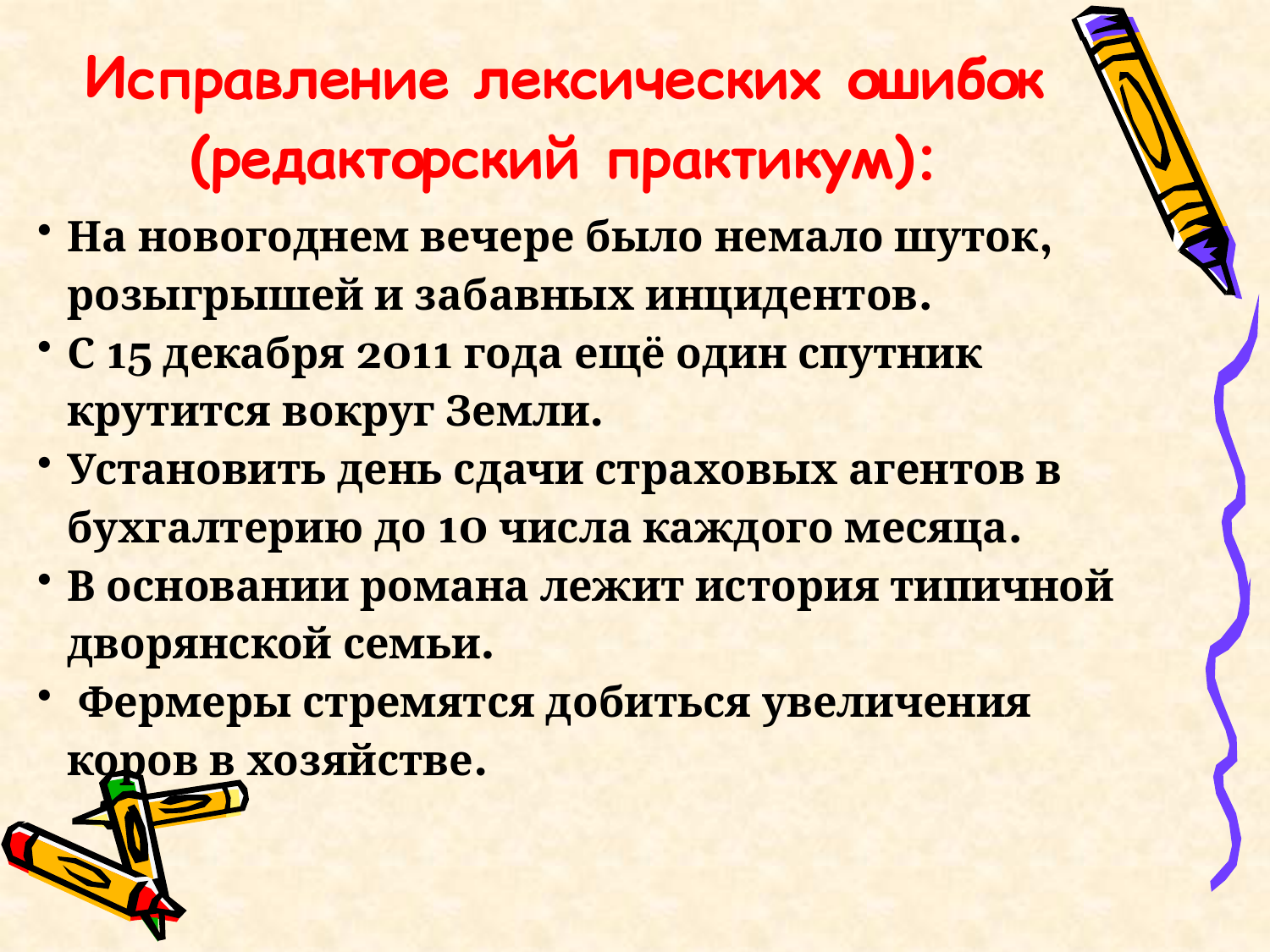

Исправление лексических ошибок
(редакторский практикум):
На новогоднем вечере было немало шуток, розыгрышей и забавных инцидентов.
С 15 декабря 2011 года ещё один спутник крутится вокруг Земли.
Установить день сдачи страховых агентов в бухгалтерию до 10 числа каждого месяца.
В основании романа лежит история типичной дворянской семьи.
 Фермеры стремятся добиться увеличения коров в хозяйстве.